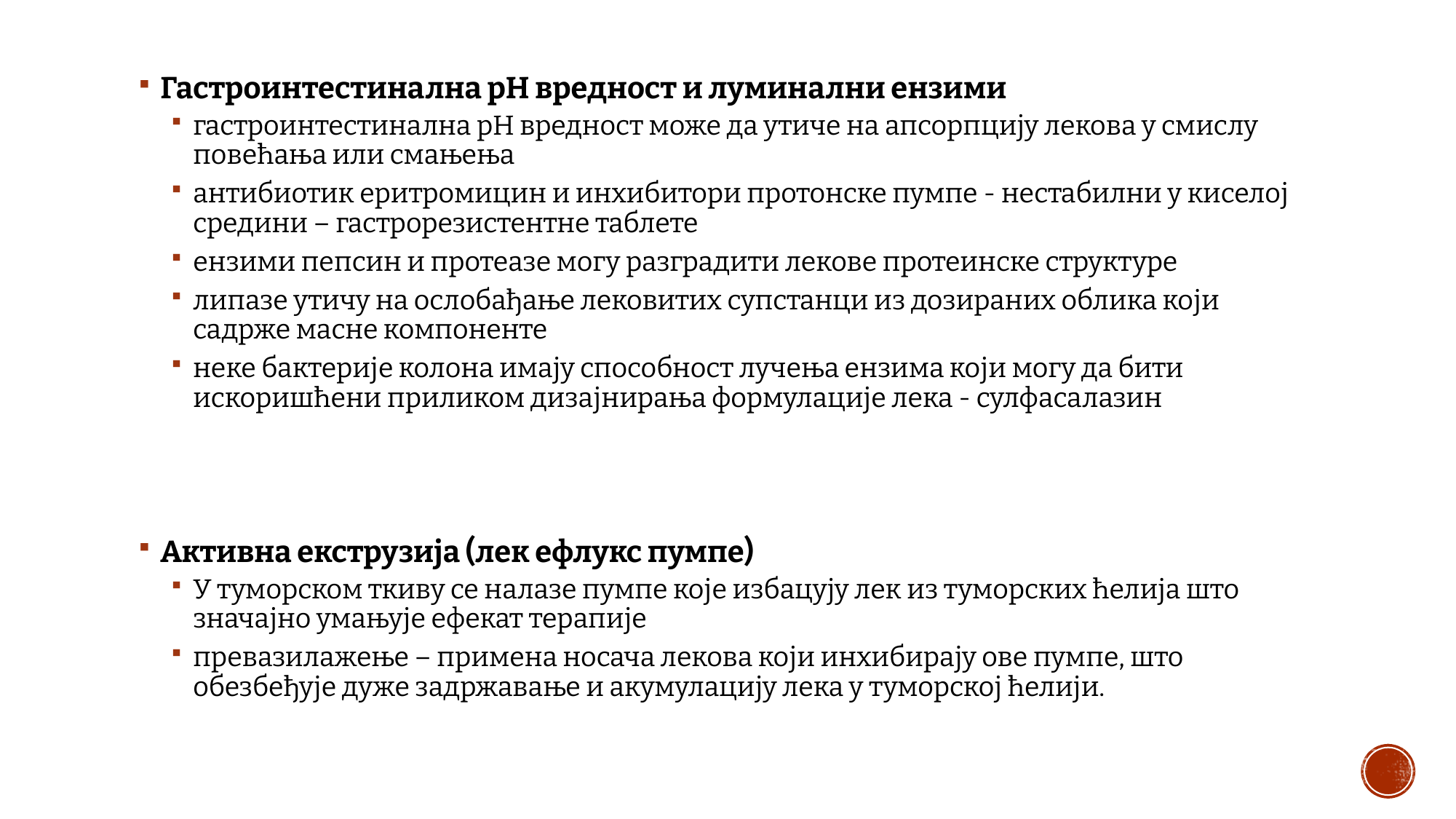

Гастроинтестинална pH вредност и луминални ензими
гастроинтестинална pH вредност може да утиче на апсорпцију лекова у смислу повећања или смањења
антибиотик еритромицин и инхибитори протонске пумпе - нестабилни у киселој средини – гастрорезистентне таблете
ензими пепсин и протеазе могу разградити лекове протеинске структуре
липазе утичу на ослобађање лековитих супстанци из дозираних облика који садрже масне компоненте
неке бактерије колона имају способност лучења ензима који могу да бити искоришћени приликом дизајнирања формулације лека - сулфасалазин

Активна екструзија (лек ефлукс пумпе)
У туморском ткиву се налазе пумпе које избацују лек из туморских ћелија што значајно умањује ефекат терапије
превазилажење – примена носача лекова који инхибирају ове пумпе, што обезбеђује дуже задржавање и акумулацију лека у туморској ћелији.